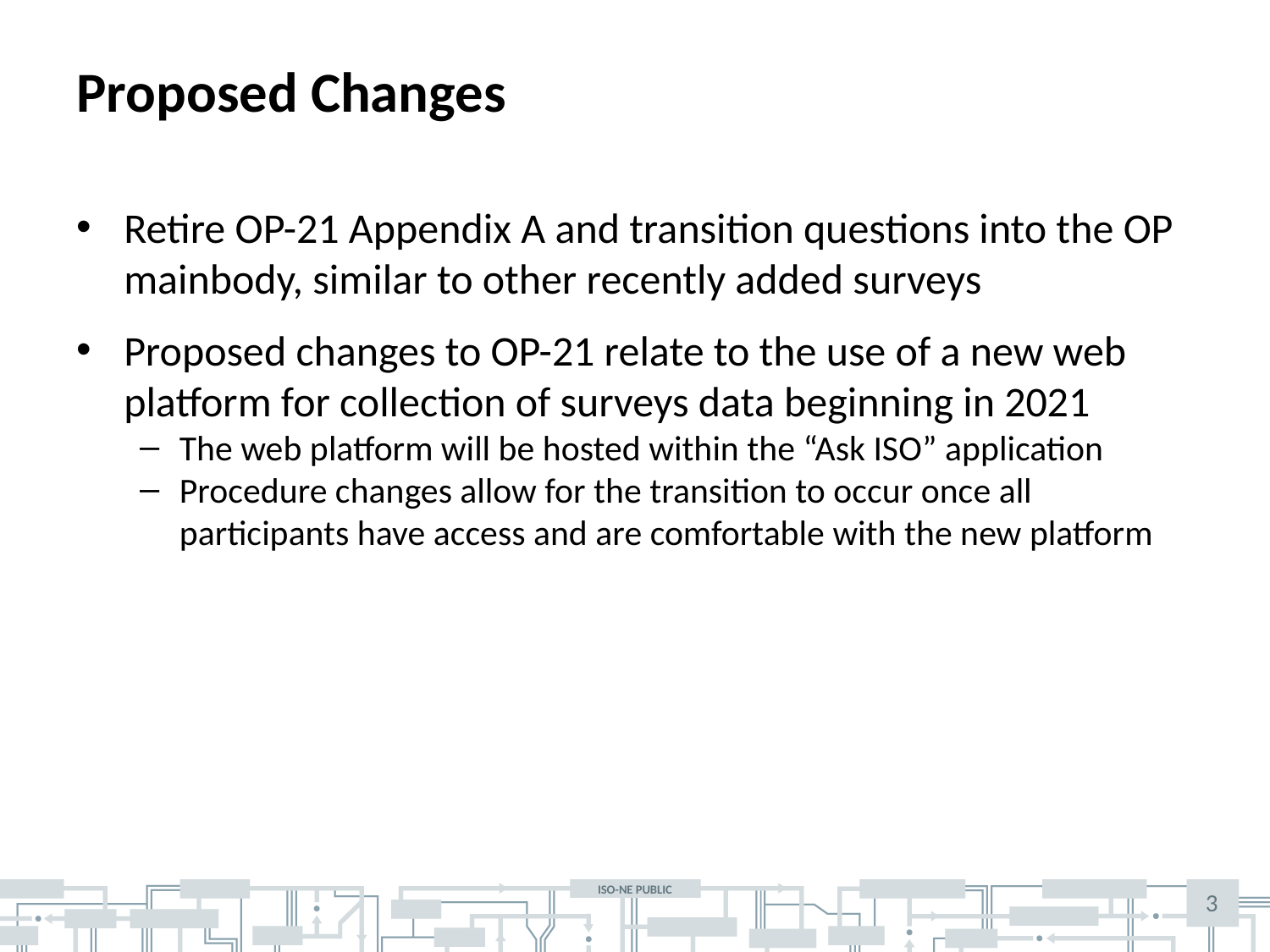

# Proposed Changes
Retire OP-21 Appendix A and transition questions into the OP mainbody, similar to other recently added surveys
Proposed changes to OP-21 relate to the use of a new web platform for collection of surveys data beginning in 2021
The web platform will be hosted within the “Ask ISO” application
Procedure changes allow for the transition to occur once all participants have access and are comfortable with the new platform

3